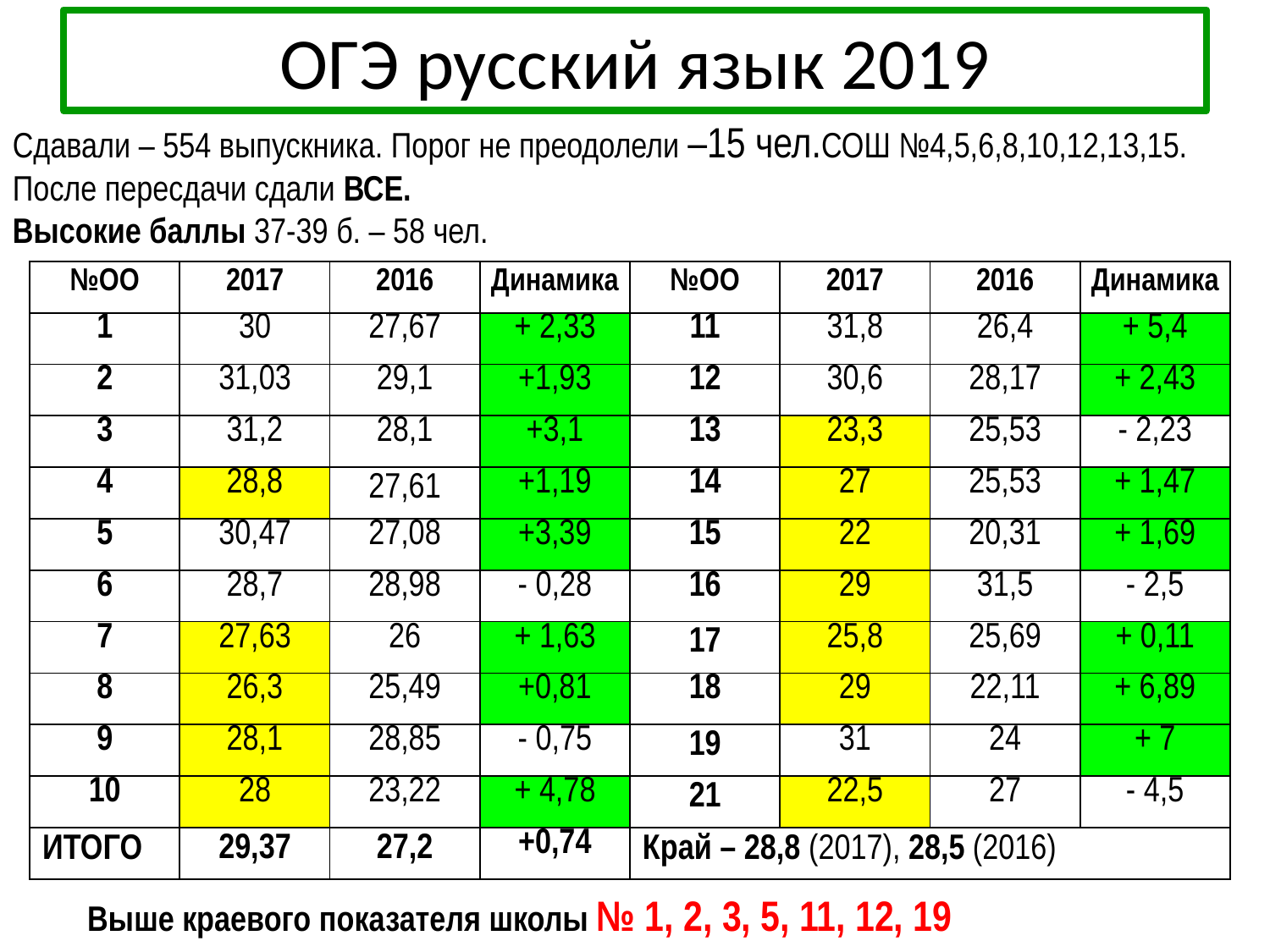

# ОГЭ русский язык 2019
Сдавали – 554 выпускника. Порог не преодолели –15 чел.СОШ №4,5,6,8,10,12,13,15.
После пересдачи сдали ВСЕ.
Высокие баллы 37-39 б. – 58 чел.
| №ОО | 2017 | 2016 | Динамика | №ОО | 2017 | 2016 | Динамика |
| --- | --- | --- | --- | --- | --- | --- | --- |
| 1 | 30 | 27,67 | + 2,33 | 11 | 31,8 | 26,4 | + 5,4 |
| 2 | 31,03 | 29,1 | +1,93 | 12 | 30,6 | 28,17 | + 2,43 |
| 3 | 31,2 | 28,1 | +3,1 | 13 | 23,3 | 25,53 | - 2,23 |
| 4 | 28,8 | 27,61 | +1,19 | 14 | 27 | 25,53 | + 1,47 |
| 5 | 30,47 | 27,08 | +3,39 | 15 | 22 | 20,31 | + 1,69 |
| 6 | 28,7 | 28,98 | - 0,28 | 16 | 29 | 31,5 | - 2,5 |
| 7 | 27,63 | 26 | + 1,63 | 17 | 25,8 | 25,69 | + 0,11 |
| 8 | 26,3 | 25,49 | +0,81 | 18 | 29 | 22,11 | + 6,89 |
| 9 | 28,1 | 28,85 | - 0,75 | 19 | 31 | 24 | + 7 |
| 10 | 28 | 23,22 | + 4,78 | 21 | 22,5 | 27 | - 4,5 |
| ИТОГО | 29,37 | 27,2 | +0,74 | Край – 28,8 (2017), 28,5 (2016) |  |  |  |
Выше краевого показателя школы № 1, 2, 3, 5, 11, 12, 19